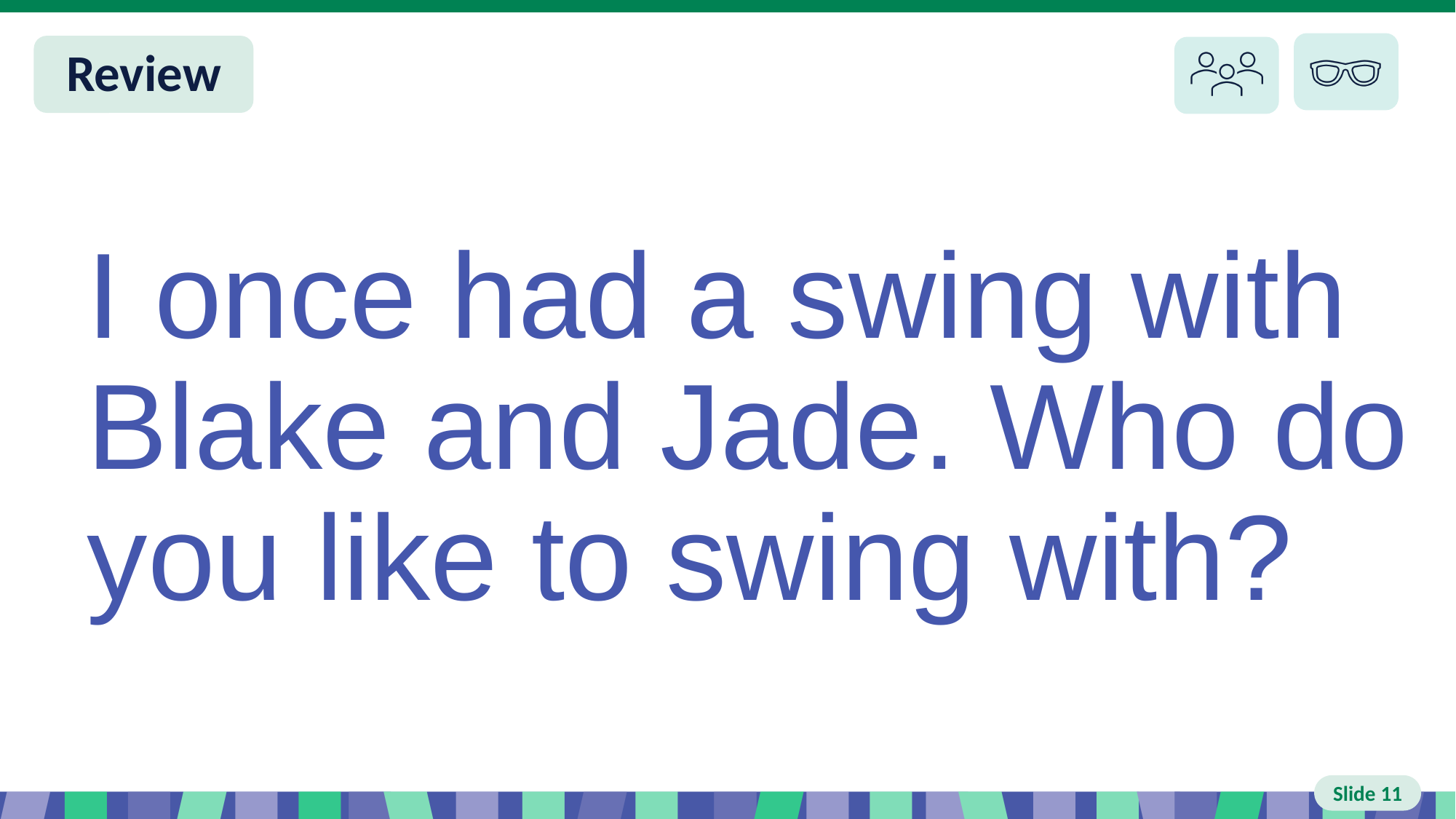

# Slide 11 Review
I once had a swing with Blake and Jade. Who do you like to swing with?